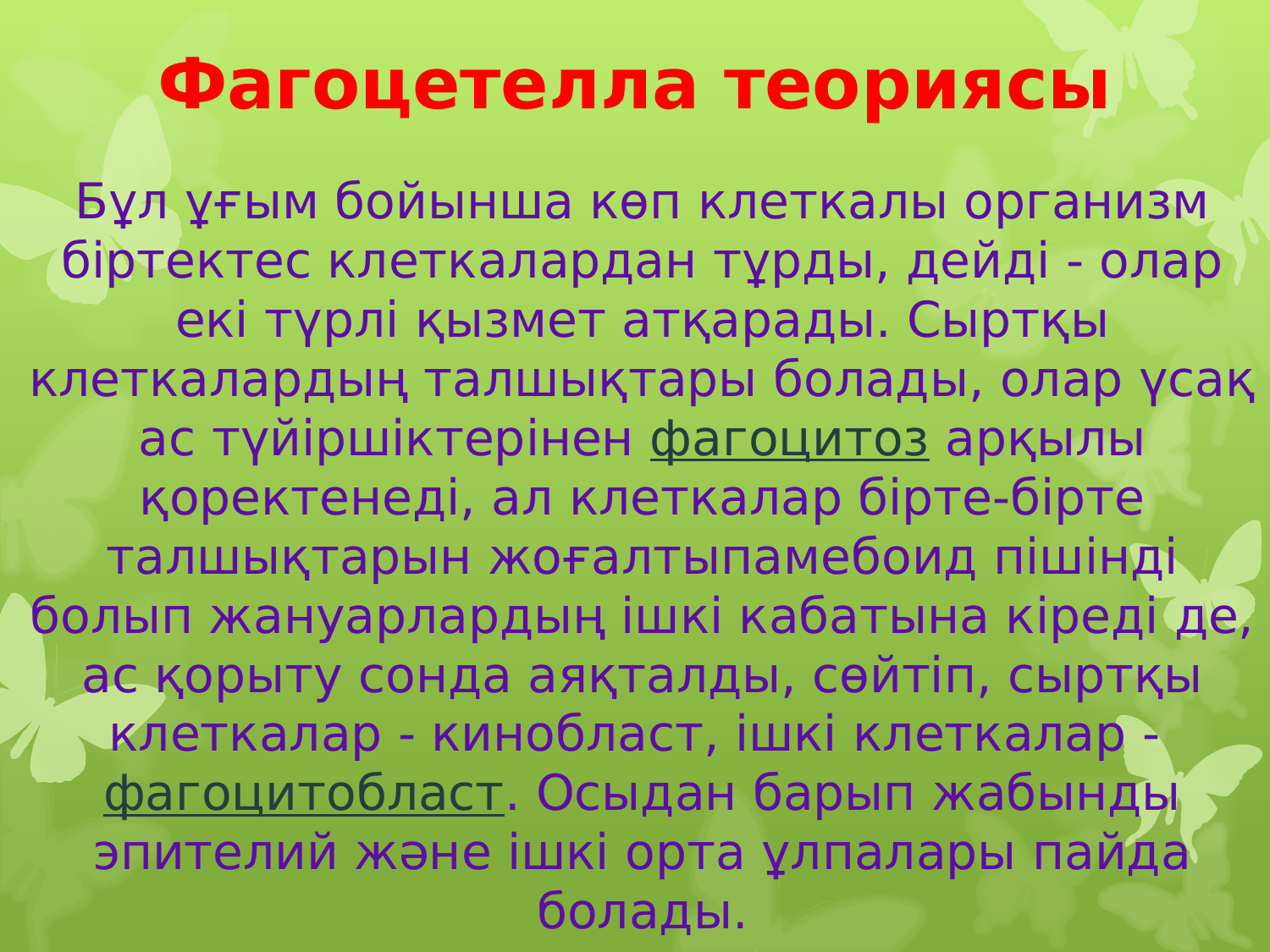

# Фагоцетелла теориясы
Бұл ұғым бойынша көп клеткалы организм біртектес клеткалардан тұрды, дейді - олар екі түрлі қызмет атқарады. Сыртқы клеткалардың талшықтары болады, олар үсақ ас түйіршіктерінен фагоцитоз арқылы қоректенеді, ал клеткалар бірте-бірте талшықтарын жоғалтыпамебоид пішінді болып жануарлардың ішкі кабатына кіреді де, ас қорыту сонда аяқталды, сөйтіп, сыртқы клеткалар - кинобласт, ішкі клеткалар - фагоцитобласт. Осыдан барып жабынды эпителий және ішкі орта ұлпалары пайда болады.